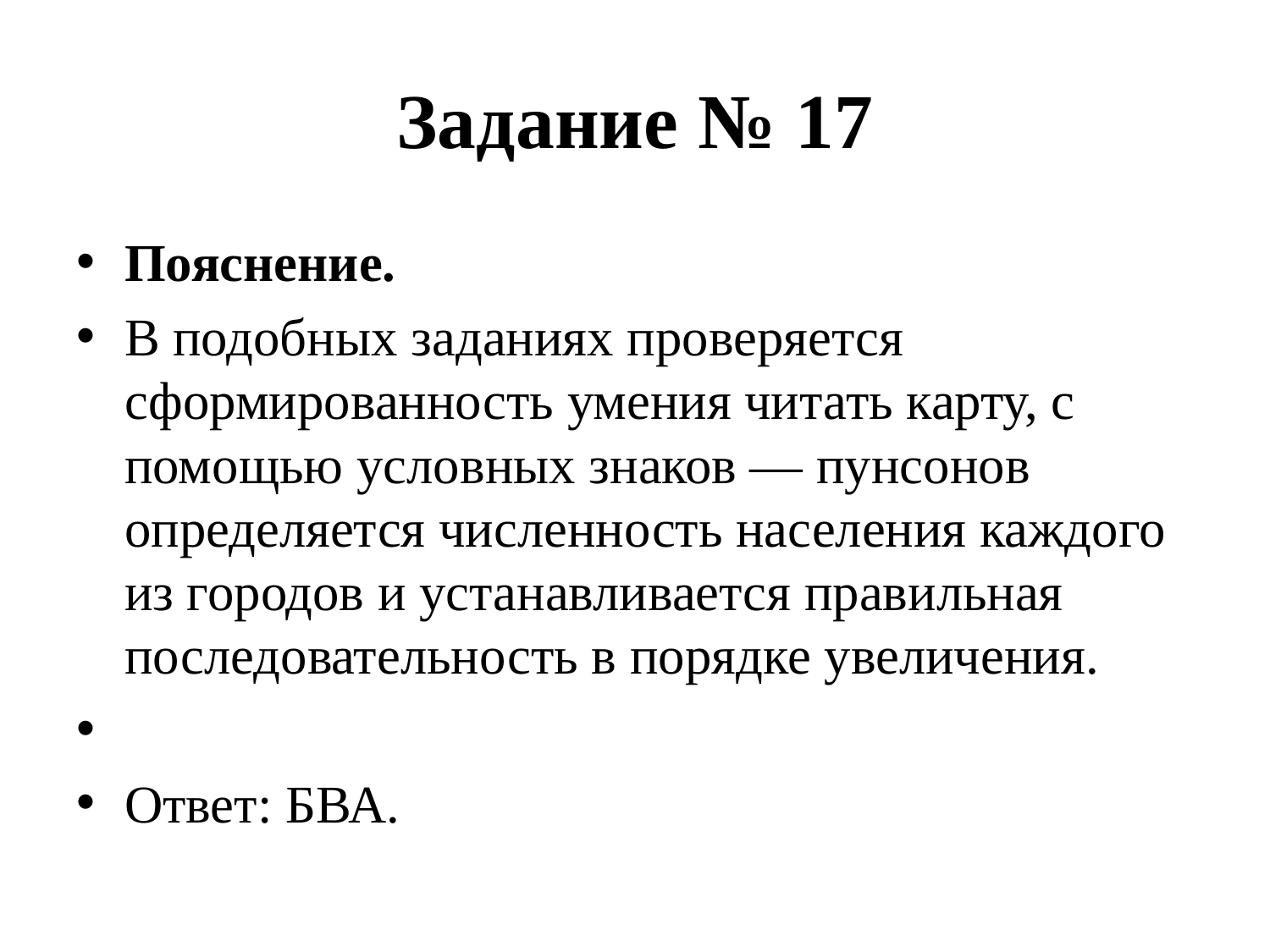

# Задание № 17
Пояснение.
В подобных заданиях проверяется сформированность умения читать карту, с помощью условных знаков — пунсонов определяется численность населения каждого из городов и устанавливается правильная последовательность в порядке увеличения.

Ответ: БВА.